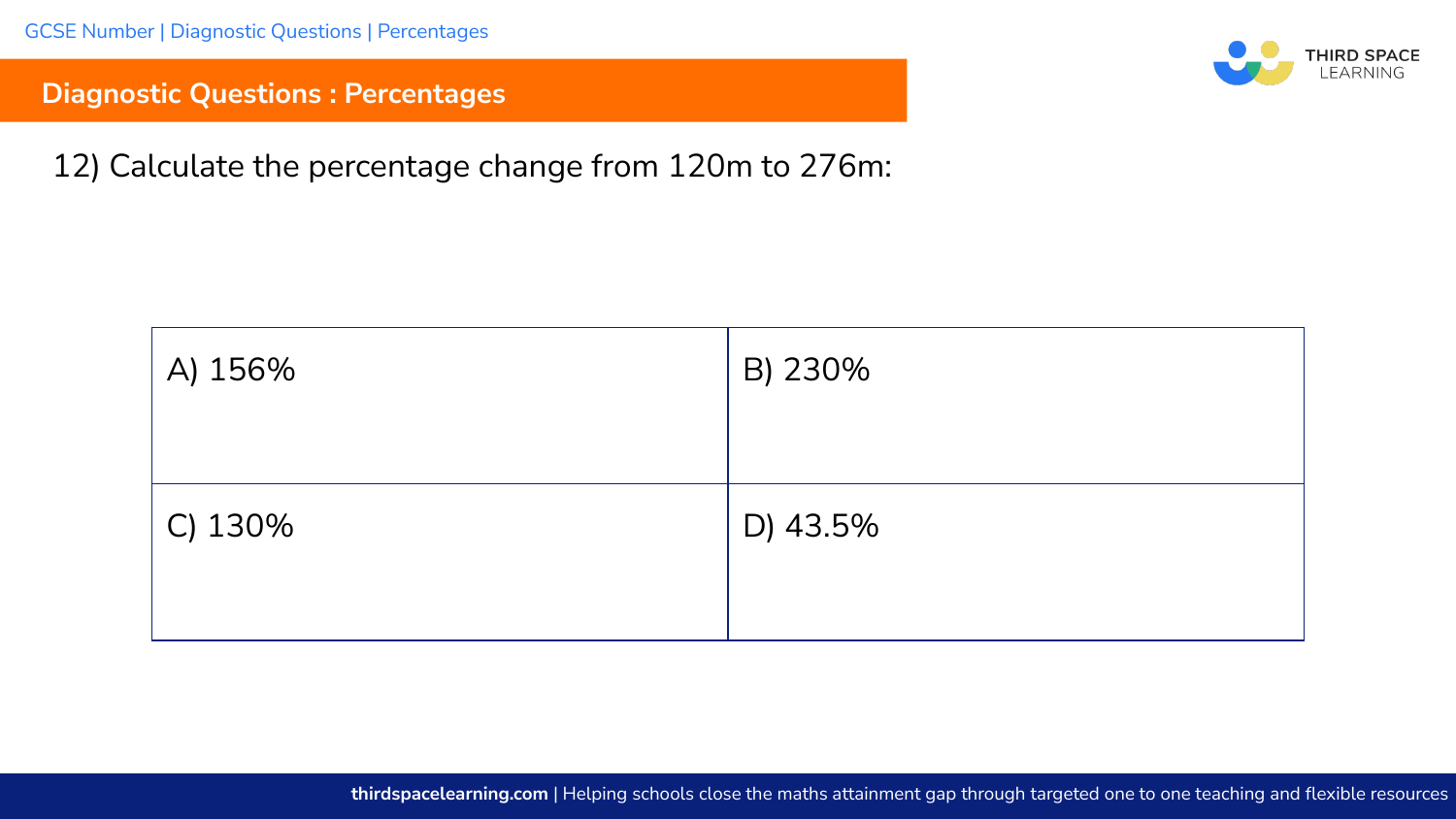

Diagnostic Questions : Percentages
| 12) Calculate the percentage change from 120m to 276m: |
| --- |
| A) 156% | B) 230% |
| --- | --- |
| C) 130% | D) 43.5% |